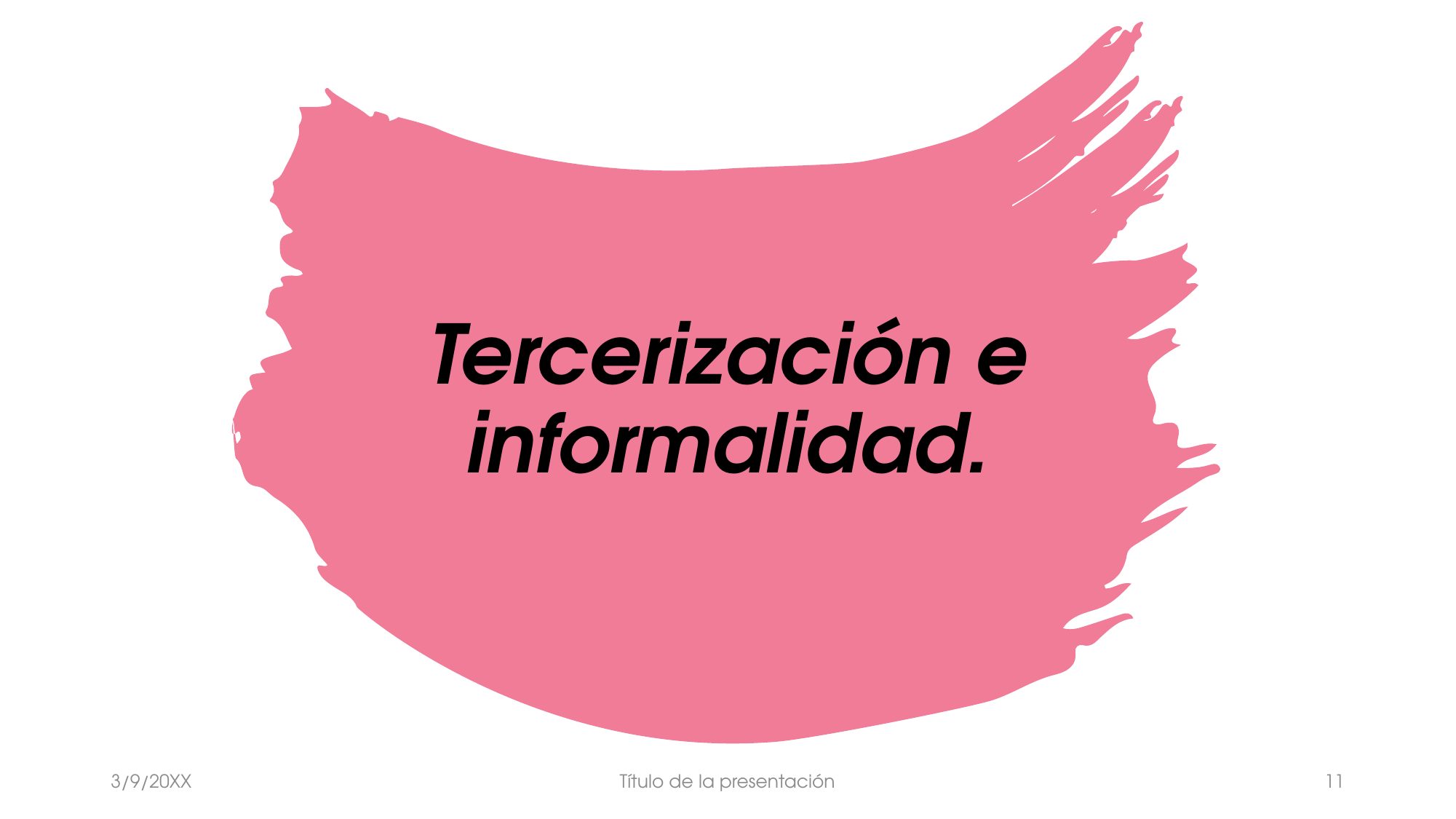

# Tercerización e informalidad.
3/9/20XX
Título de la presentación
11